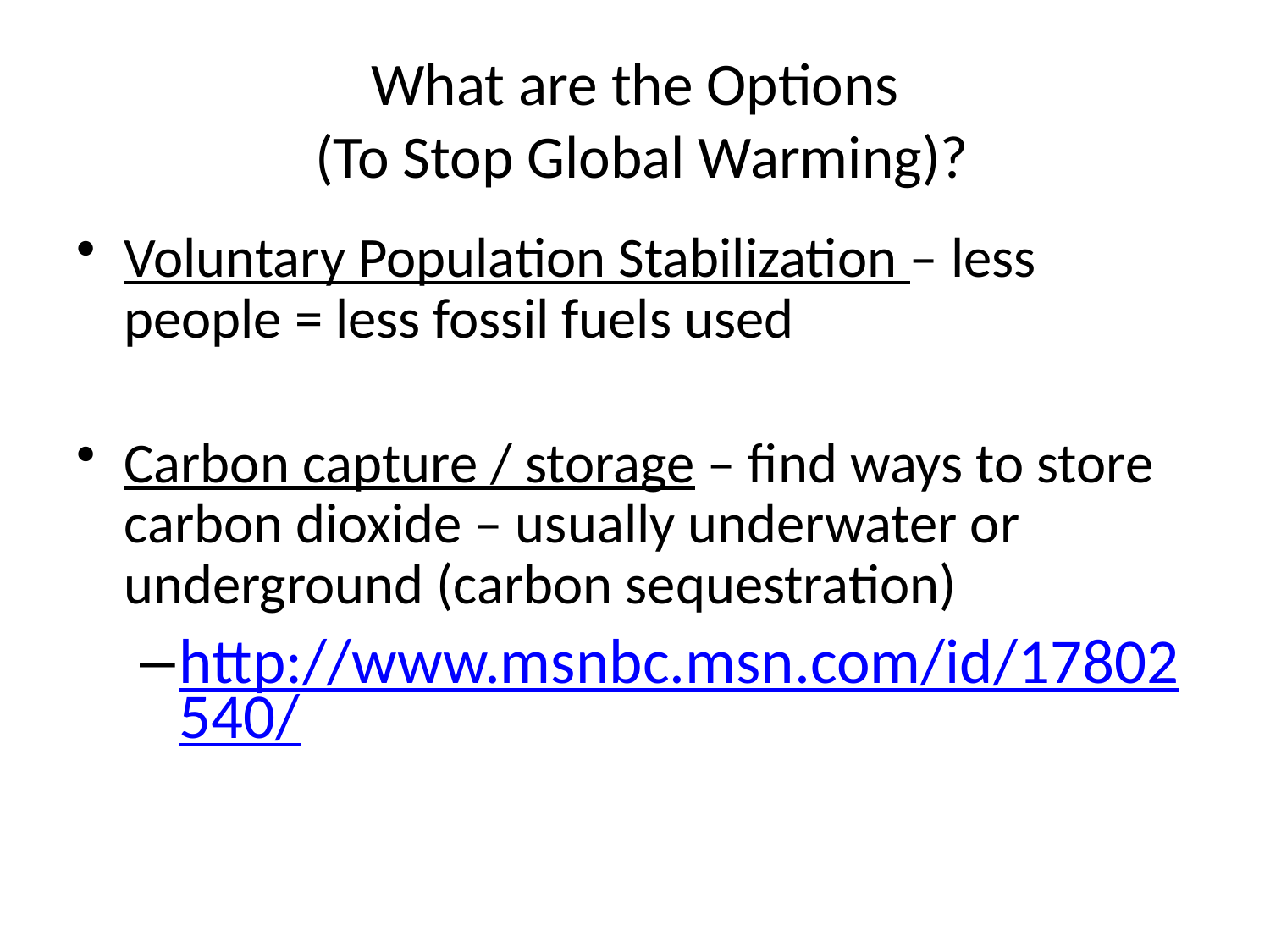

What are the Options
 (To Stop Global Warming)?
Voluntary Population Stabilization – less people = less fossil fuels used

Carbon capture / storage – find ways to store carbon dioxide – usually underwater or underground (carbon sequestration)
http://www.msnbc.msn.com/id/17802540/